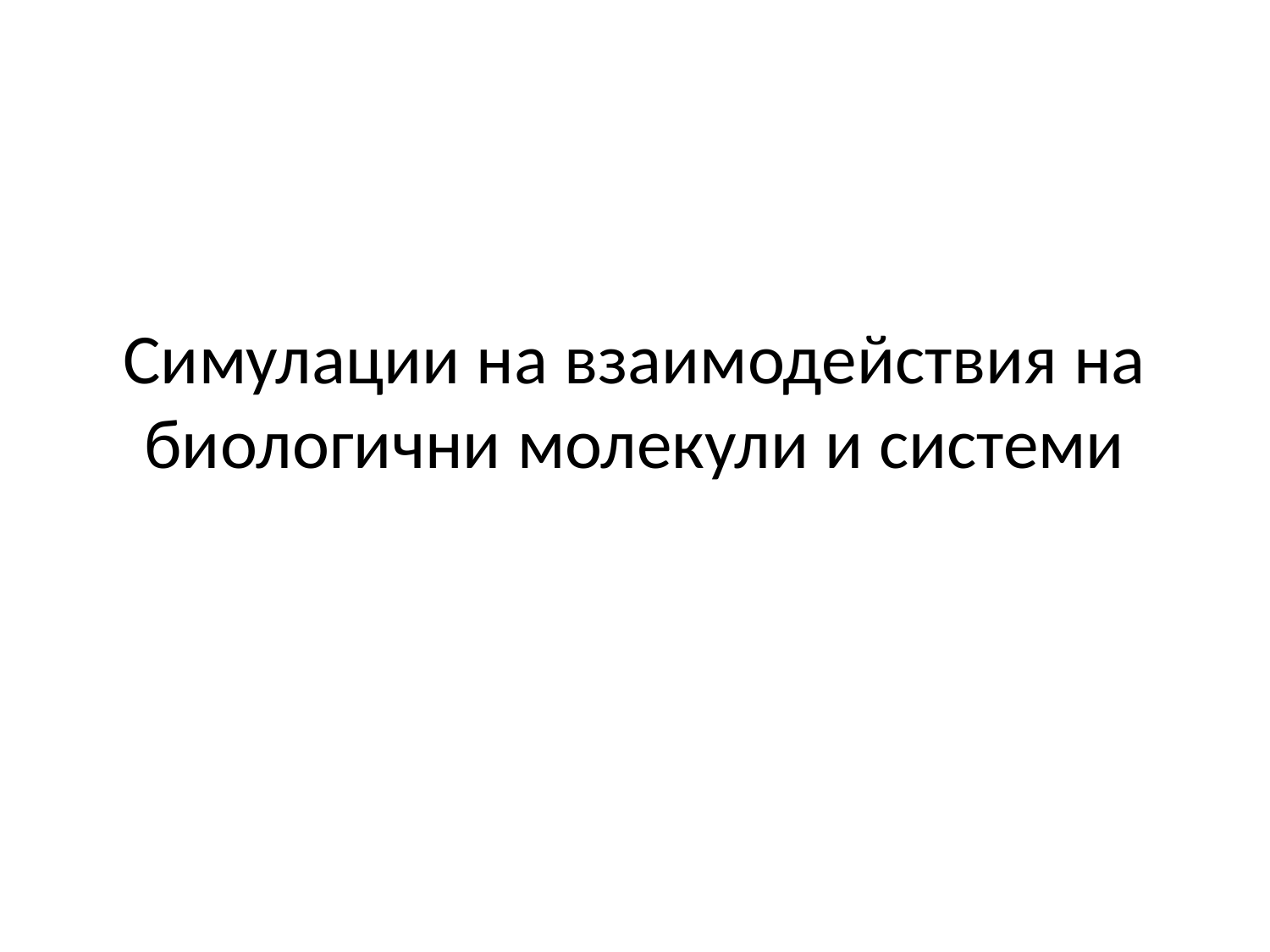

# Симулации на взаимодействия на биологични молекули и системи